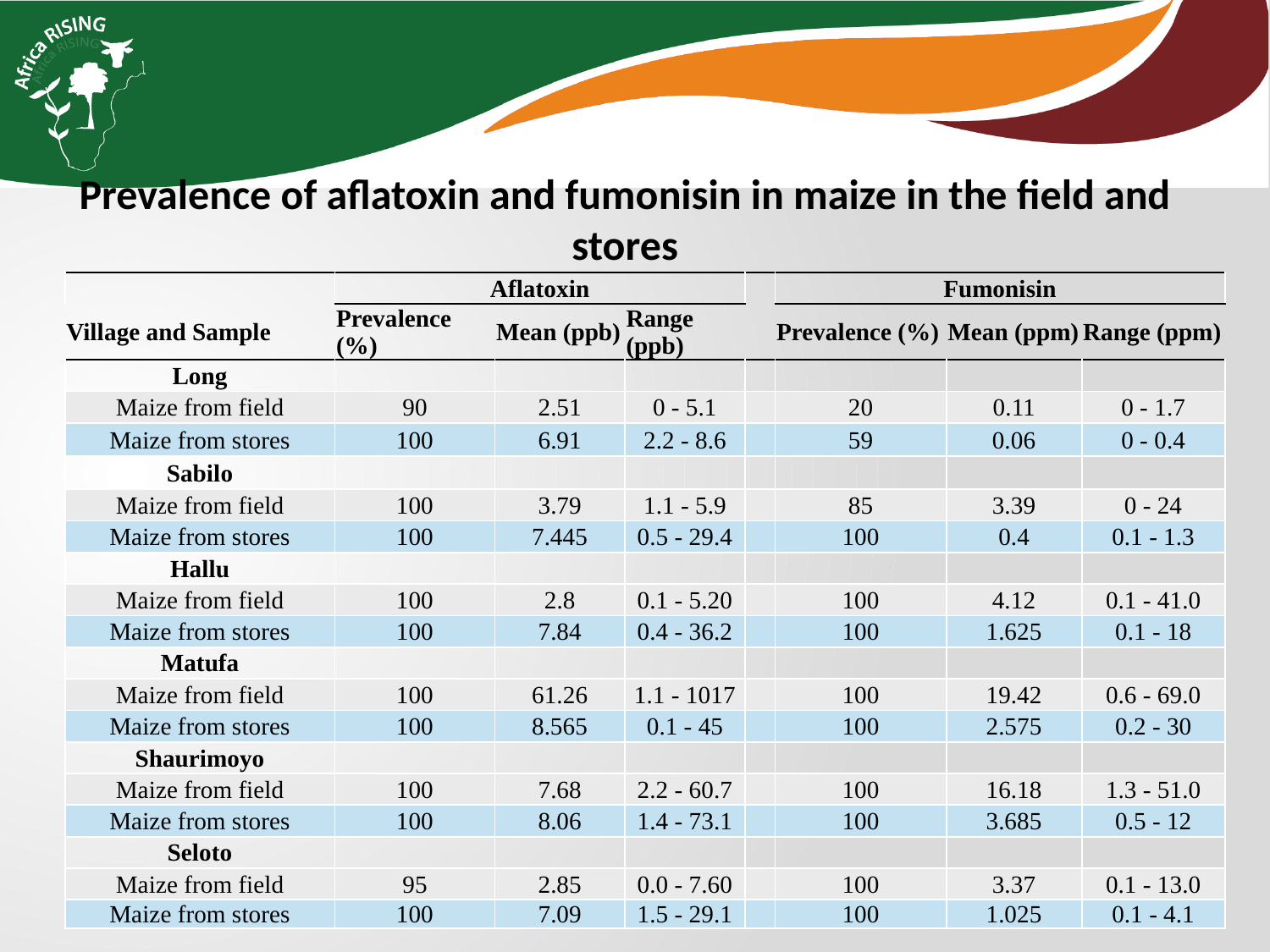

Prevalence of aflatoxin and fumonisin in maize in the field and stores
|  | Aflatoxin |  |  |  | Fumonisin |  |  |
| --- | --- | --- | --- | --- | --- | --- | --- |
| Village and Sample | Prevalence (%) | Mean (ppb) | Range (ppb) |  | Prevalence (%) | Mean (ppm) | Range (ppm) |
| Long |  |  |  |  |  |  |  |
| Maize from field | 90 | 2.51 | 0 - 5.1 |  | 20 | 0.11 | 0 - 1.7 |
| Maize from stores | 100 | 6.91 | 2.2 - 8.6 |  | 59 | 0.06 | 0 - 0.4 |
| Sabilo |  |  |  |  |  |  |  |
| Maize from field | 100 | 3.79 | 1.1 - 5.9 |  | 85 | 3.39 | 0 - 24 |
| Maize from stores | 100 | 7.445 | 0.5 - 29.4 |  | 100 | 0.4 | 0.1 - 1.3 |
| Hallu |  |  |  |  |  |  |  |
| Maize from field | 100 | 2.8 | 0.1 - 5.20 |  | 100 | 4.12 | 0.1 - 41.0 |
| Maize from stores | 100 | 7.84 | 0.4 - 36.2 |  | 100 | 1.625 | 0.1 - 18 |
| Matufa |  |  |  |  |  |  |  |
| Maize from field | 100 | 61.26 | 1.1 - 1017 |  | 100 | 19.42 | 0.6 - 69.0 |
| Maize from stores | 100 | 8.565 | 0.1 - 45 |  | 100 | 2.575 | 0.2 - 30 |
| Shaurimoyo |  |  |  |  |  |  |  |
| Maize from field | 100 | 7.68 | 2.2 - 60.7 |  | 100 | 16.18 | 1.3 - 51.0 |
| Maize from stores | 100 | 8.06 | 1.4 - 73.1 |  | 100 | 3.685 | 0.5 - 12 |
| Seloto |  |  |  |  |  |  |  |
| Maize from field | 95 | 2.85 | 0.0 - 7.60 |  | 100 | 3.37 | 0.1 - 13.0 |
| Maize from stores | 100 | 7.09 | 1.5 - 29.1 |  | 100 | 1.025 | 0.1 - 4.1 |